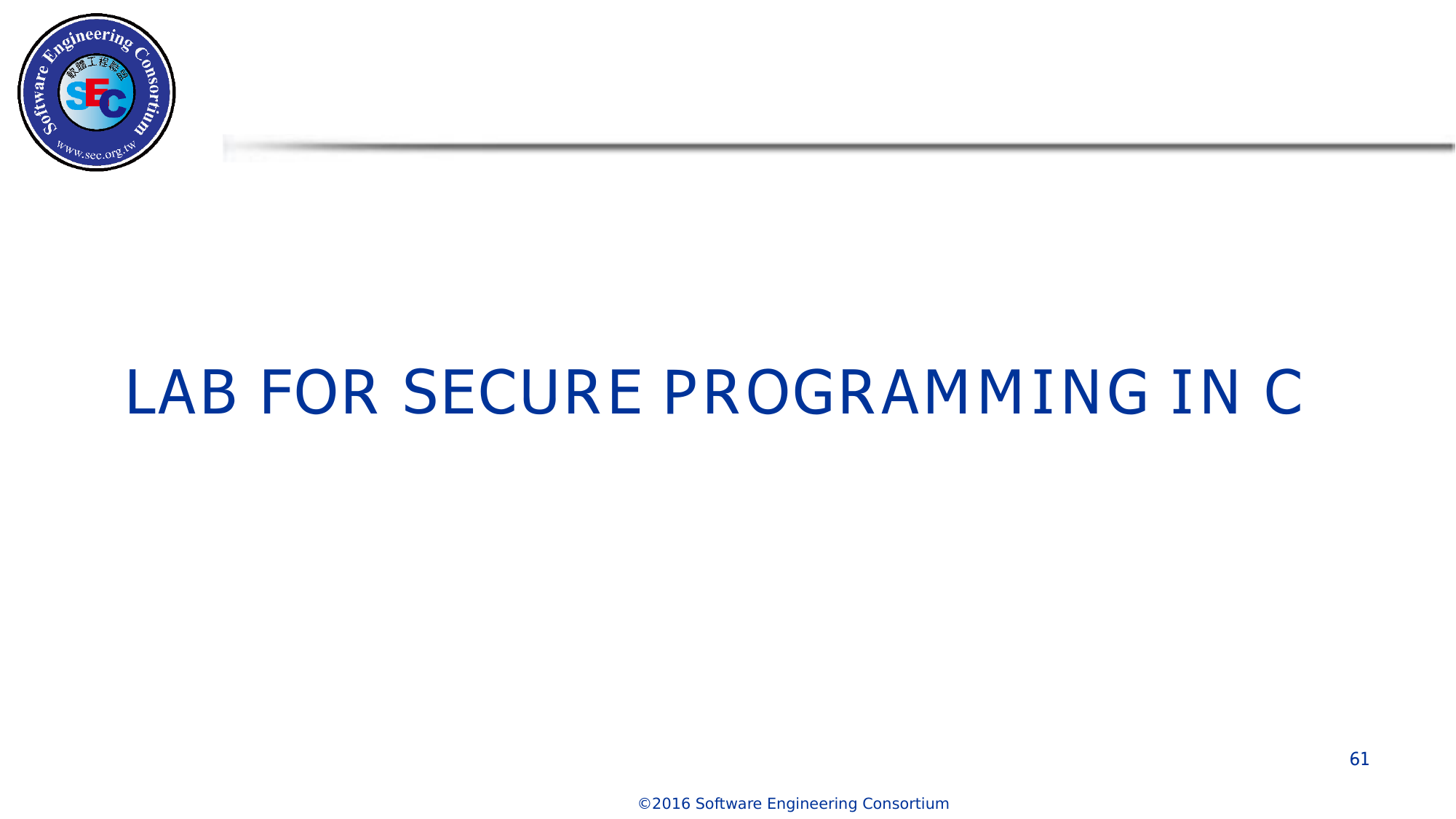

# LAB FOR SECURE PROGRAMMING IN C
61